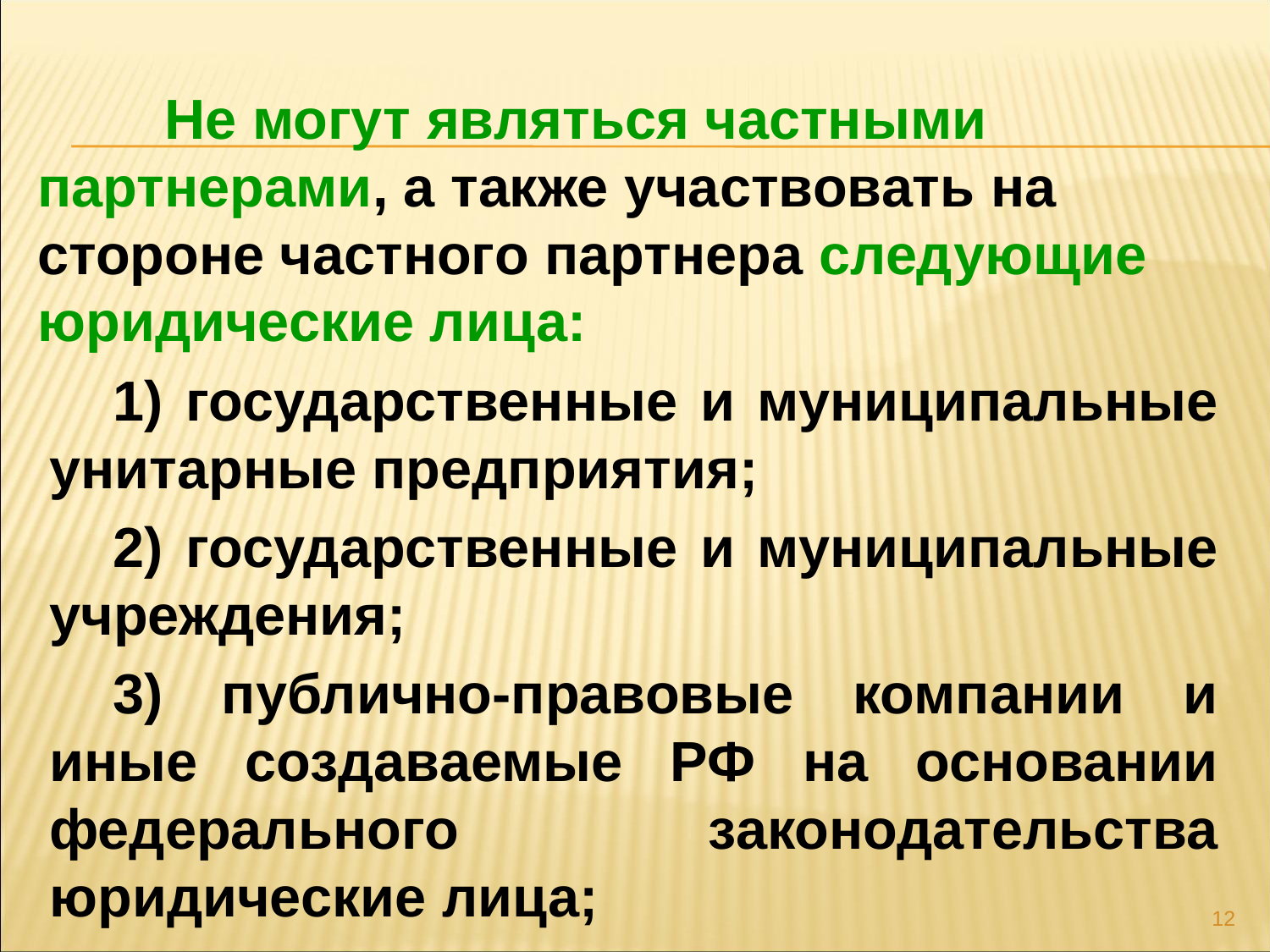

Не могут являться частными партнерами, а также участвовать на стороне частного партнера следующие юридические лица:
1) государственные и муниципальные унитарные предприятия;
2) государственные и муниципальные учреждения;
3) публично-правовые компании и иные создаваемые РФ на основании федерального законодательства юридические лица;
12